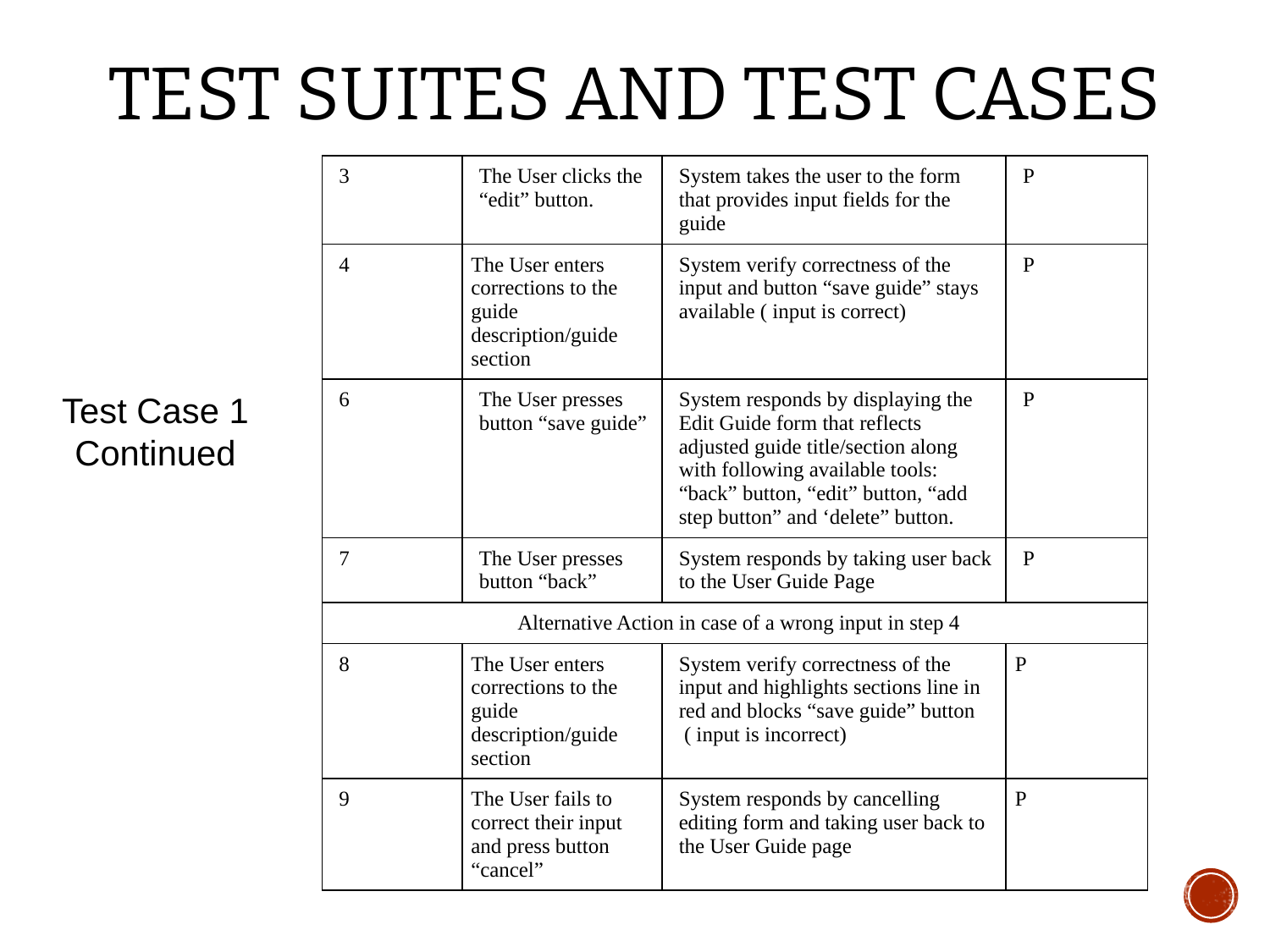

# TEST SUITES AND TEST CASES
| 3 | The User clicks the “edit” button. | System takes the user to the form that provides input fields for the guide | P |
| --- | --- | --- | --- |
| 4 | The User enters corrections to the guide description/guide section | System verify correctness of the input and button “save guide” stays available ( input is correct) | P |
| 6 | The User presses button “save guide” | System responds by displaying the Edit Guide form that reflects adjusted guide title/section along with following available tools: “back” button, “edit” button, “add step button” and ‘delete” button. | P |
| 7 | The User presses button “back” | System responds by taking user back to the User Guide Page | P |
| Alternative Action in case of a wrong input in step 4 |  |  |  |
| 8 | The User enters corrections to the guide description/guide section | System verify correctness of the input and highlights sections line in red and blocks “save guide” button ( input is incorrect) | P |
| 9 | The User fails to correct their input and press button “cancel” | System responds by cancelling editing form and taking user back to the User Guide page | P |
Test Case 1
Continued